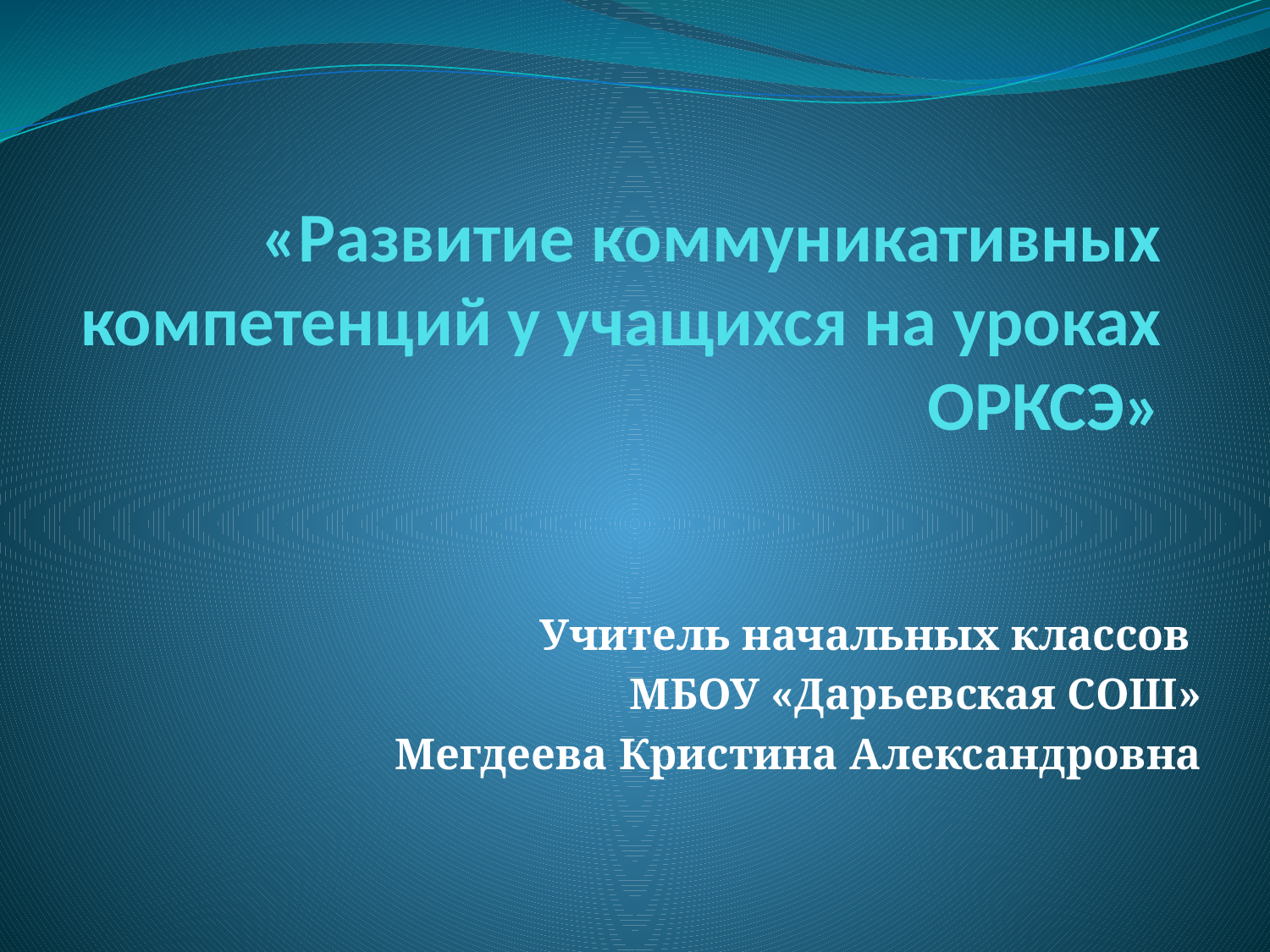

# «Развитие коммуникативных компетенций у учащихся на уроках ОРКСЭ»

Учитель начальных классов
МБОУ «Дарьевская СОШ»
Мегдеева Кристина Александровна